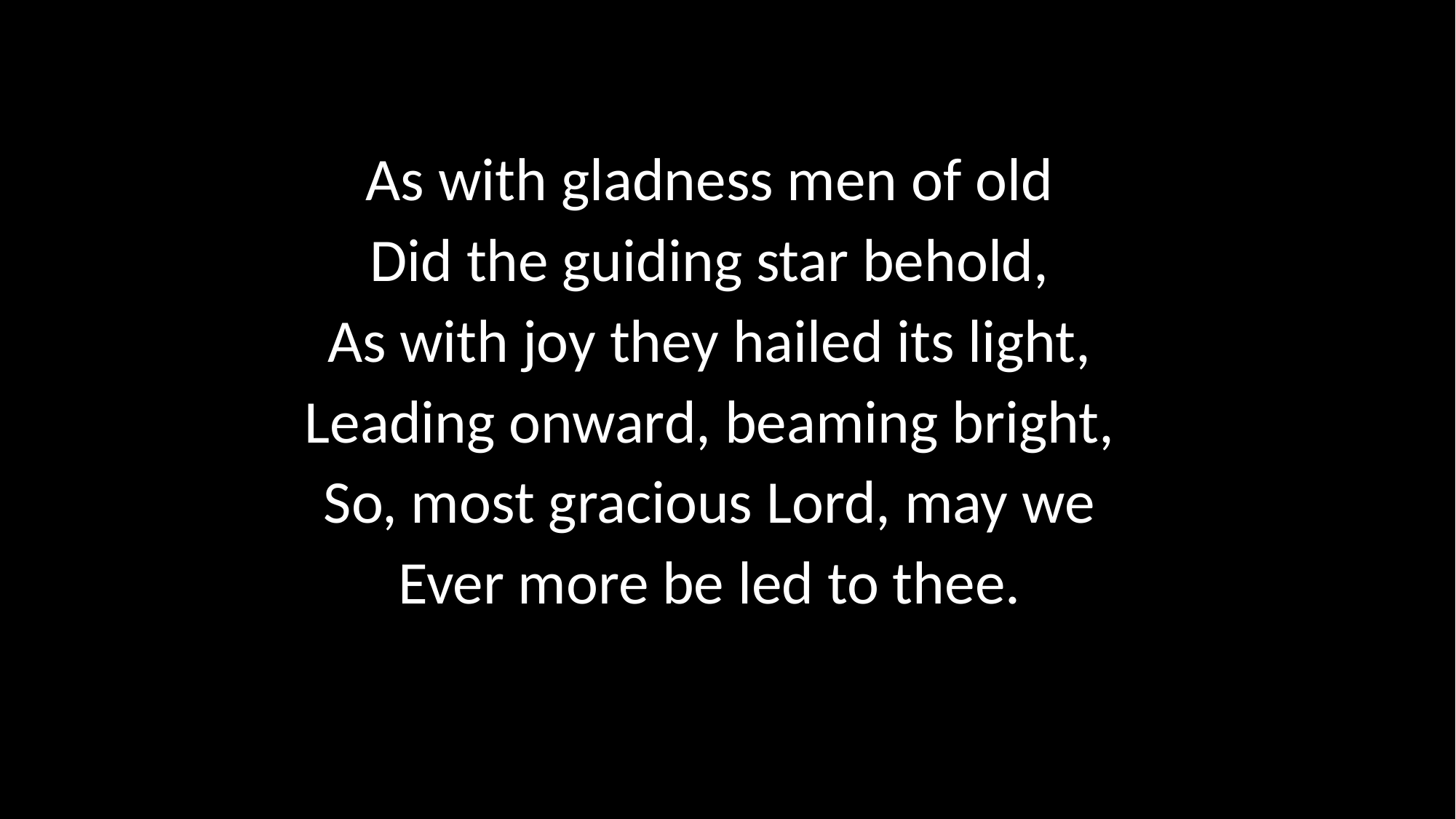

As with gladness men of old
Did the guiding star behold,
As with joy they hailed its light,
Leading onward, beaming bright,
So, most gracious Lord, may we
Ever more be led to thee.